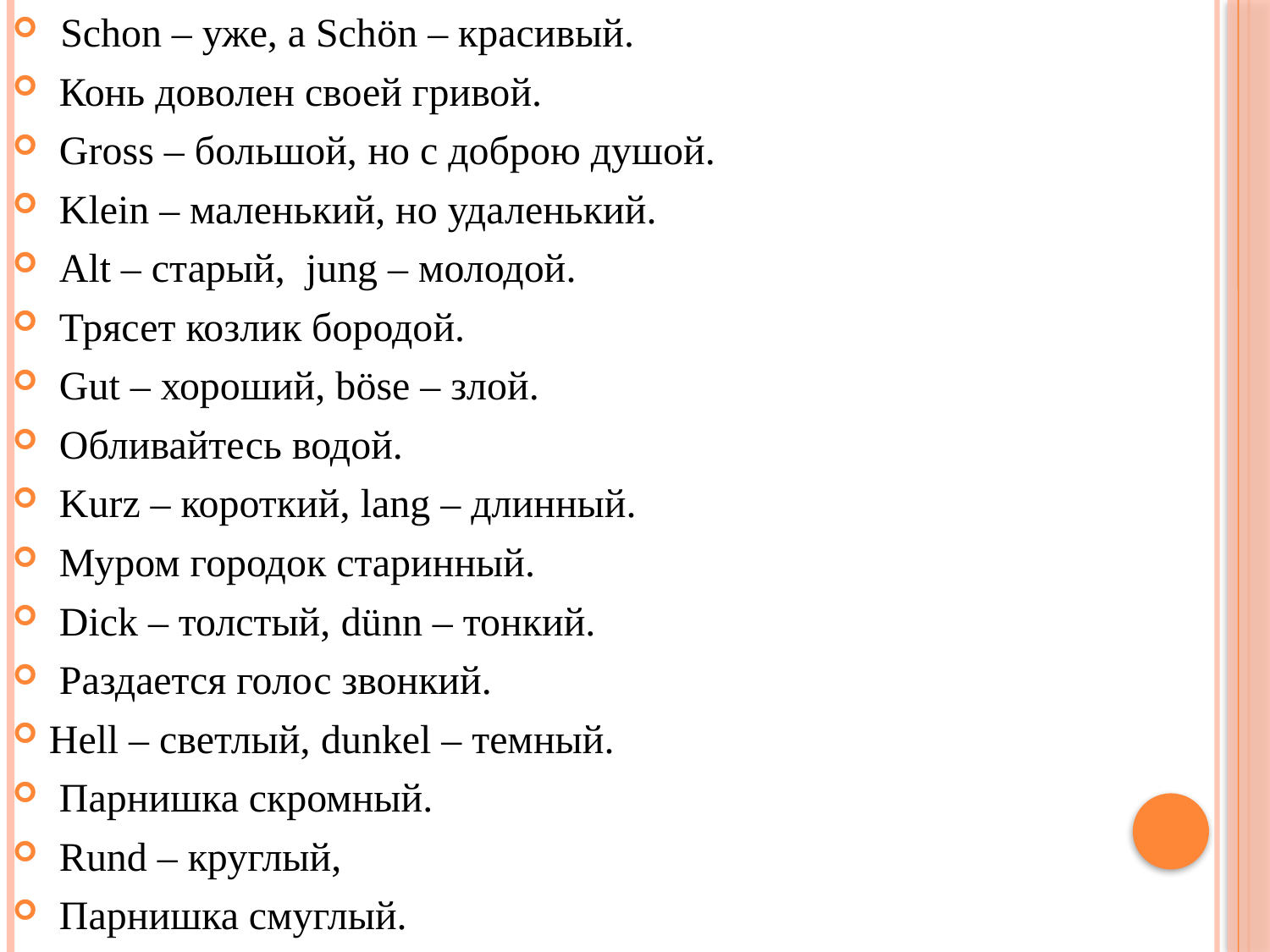

Schon – уже, а Schön – красивый.
 Конь доволен своей гривой.
 Gross – большой, но с доброю душой.
 Klein – маленький, но удаленький.
 Alt – старый,  jung – молодой.
 Трясет козлик бородой.
 Gut – хороший, böse – злой.
 Обливайтесь водой.
 Kurz – короткий, lang – длинный.
 Муром городок старинный.
 Dick – толстый, dünn – тонкий.
 Раздается голос звонкий.
Hell – светлый, dunkel – темный.
 Парнишка скромный.
 Rund – круглый,
 Парнишка смуглый.